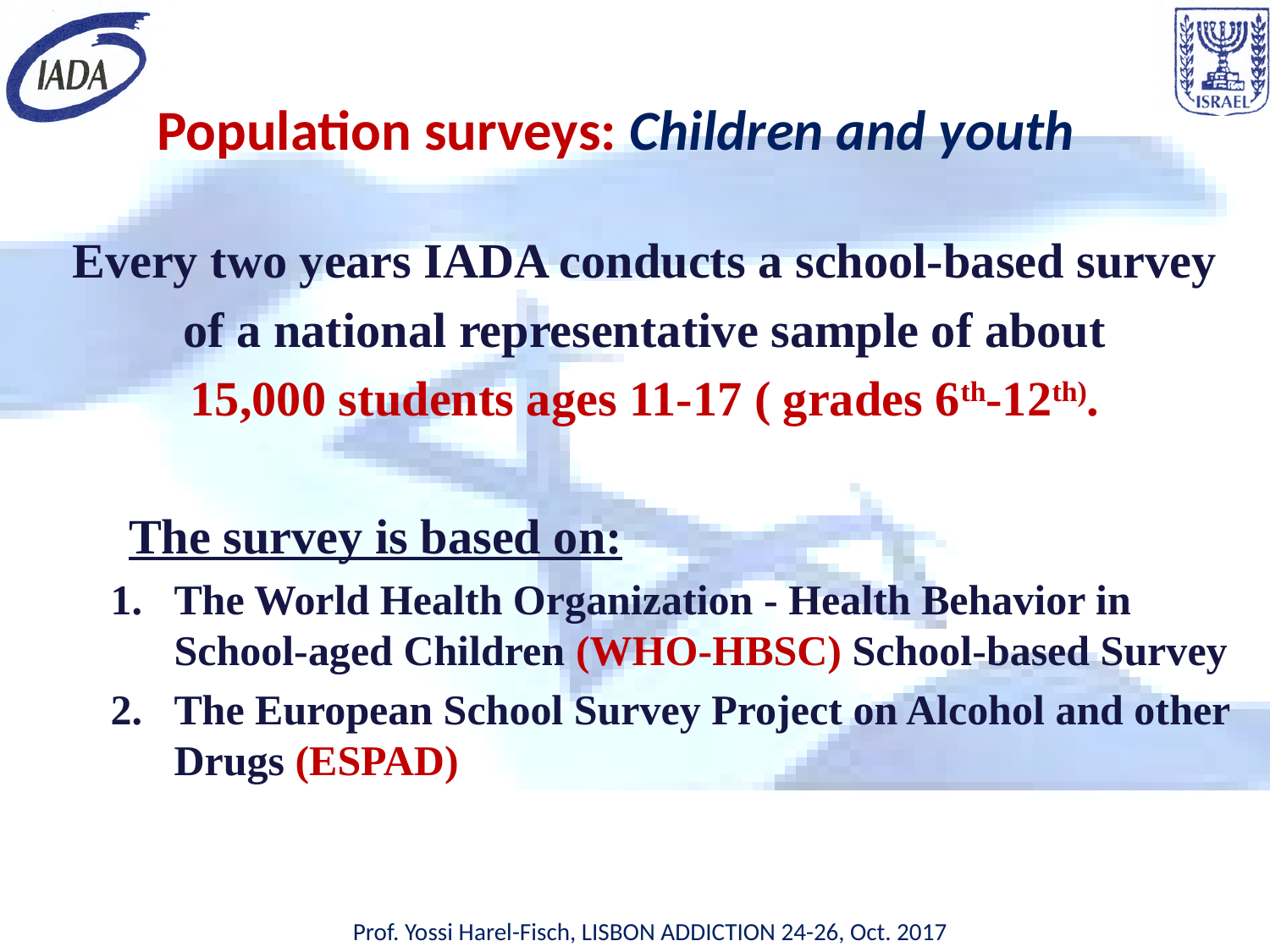

# Population surveys: Children and youth
Every two years IADA conducts a school-based survey
of a national representative sample of about
15,000 students ages 11-17 ( grades 6th-12th).

      The survey is based on:
The World Health Organization - Health Behavior in School-aged Children (WHO-HBSC) School-based Survey
The European School Survey Project on Alcohol and other Drugs (ESPAD)

Prof. Yossi Harel-Fisch, LISBON ADDICTION 24-26, Oct. 2017